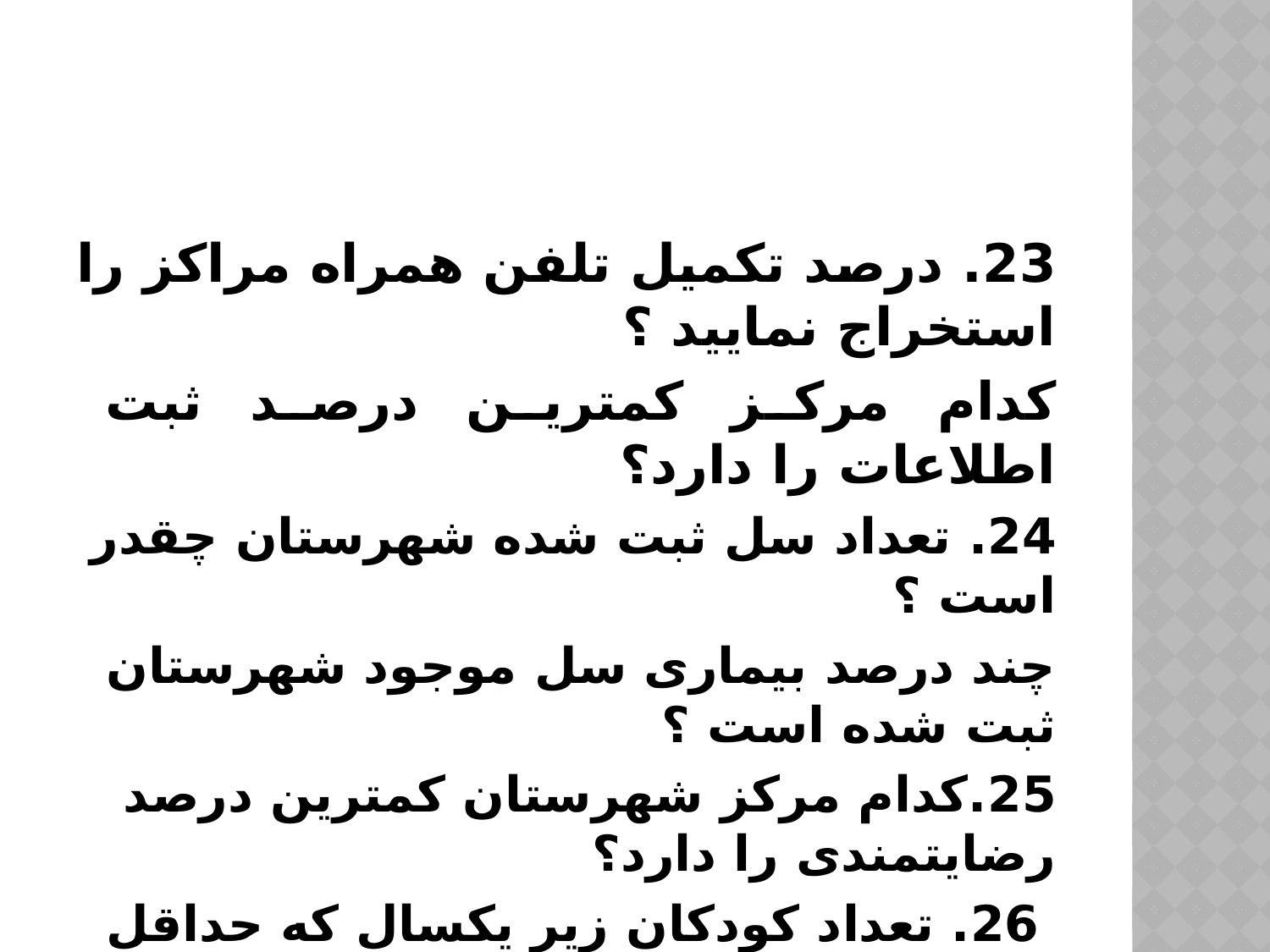

23. درصد تکمیل تلفن همراه مراکز را استخراج نمایید ؟
کدام مرکز کمترین درصد ثبت اطلاعات را دارد؟
24. تعداد سل ثبت شده شهرستان چقدر است ؟
چند درصد بیماری سل موجود شهرستان ثبت شده است ؟
25.کدام مرکز شهرستان کمترین درصد رضایتمندی را دارد؟
 26. تعداد کودکان زیر یکسال که حداقل یکبار مراجعه نموده اند چقدر است  ؟